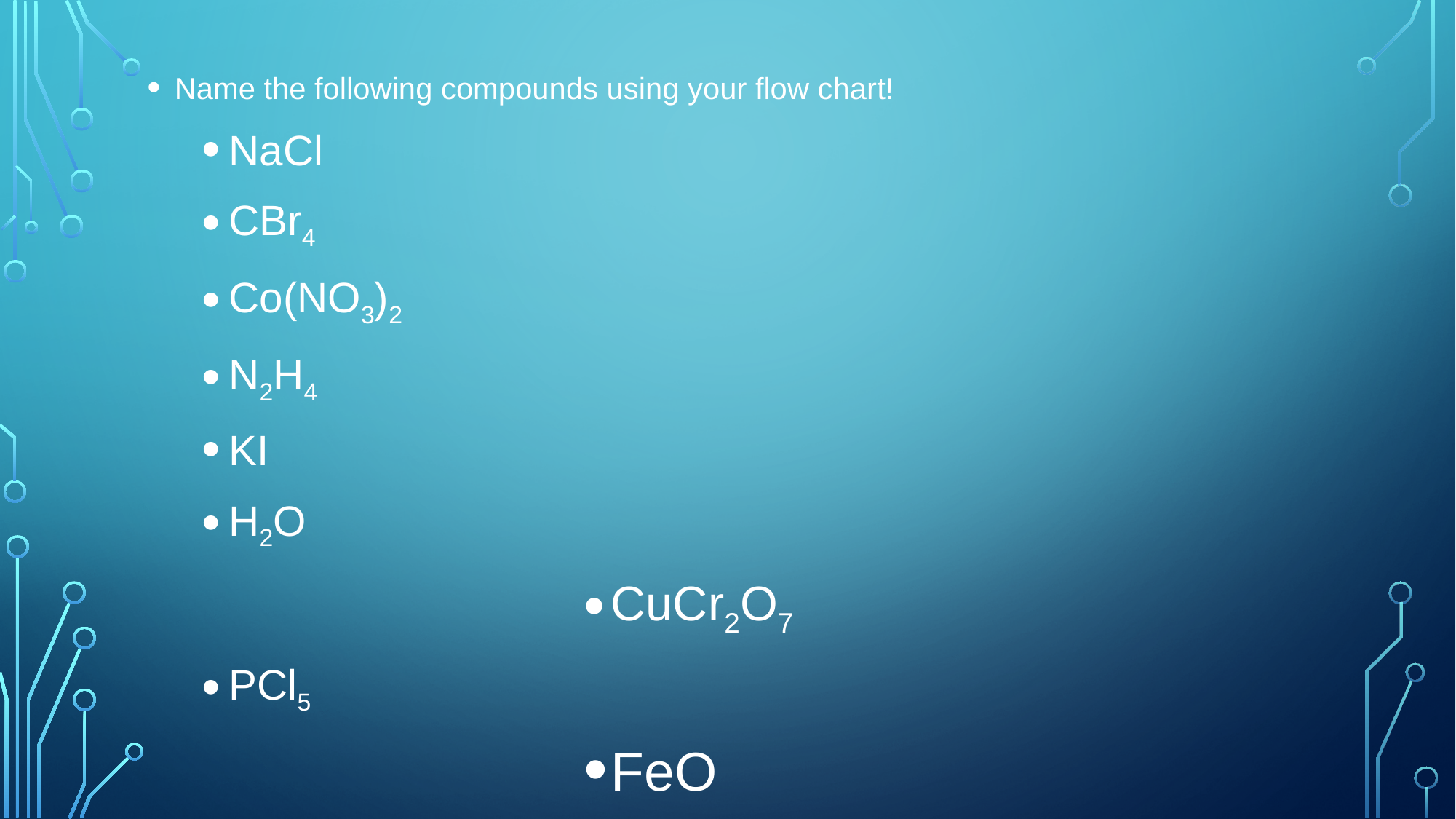

Name the following compounds using your flow chart!
NaCl
CBr4
Co(NO3)2
N2H4
KI
H2O
CuCr2O7
PCl5
FeO
SF6